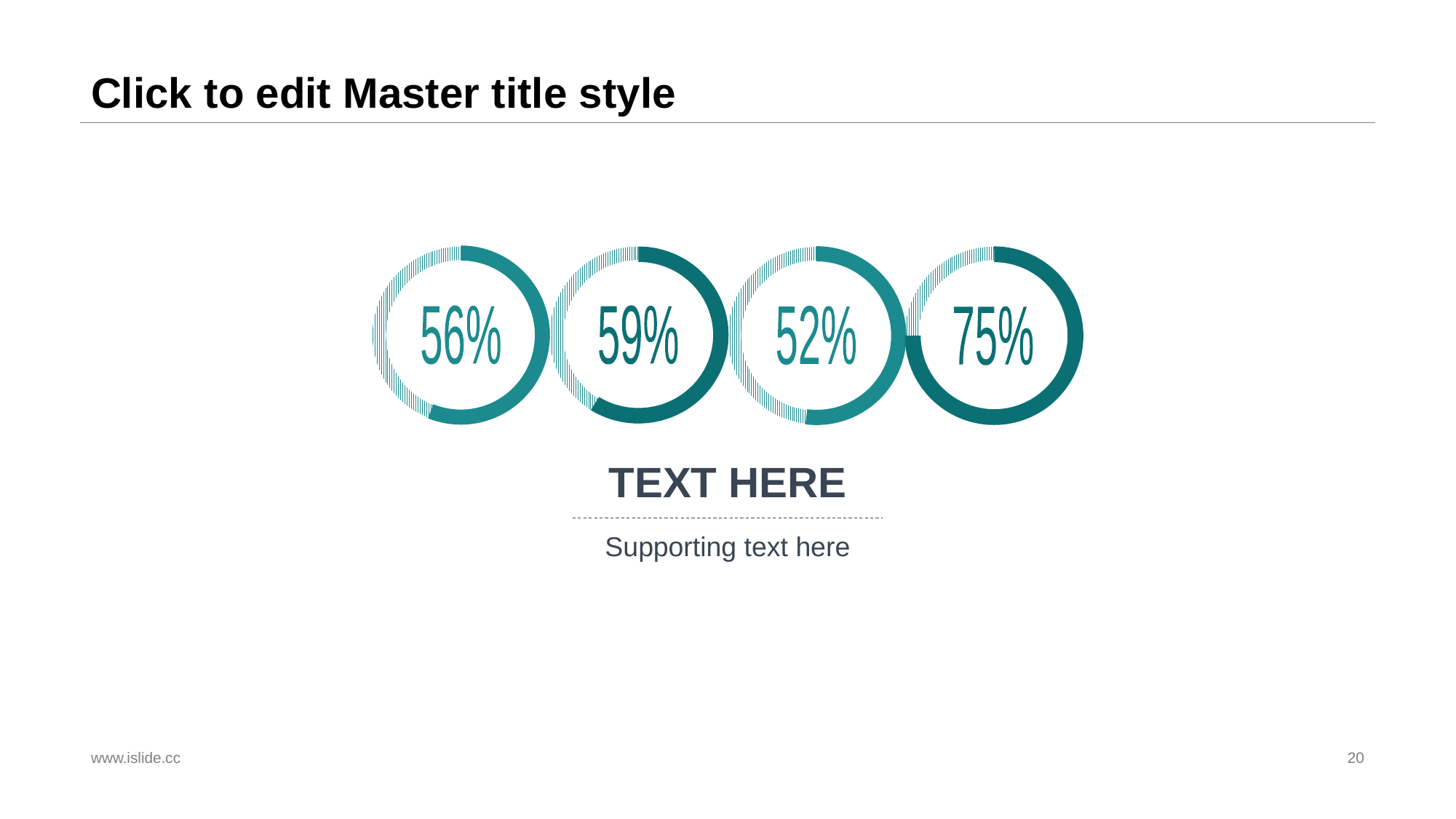

# Click to edit Master title style

56%
59%
52%
75%
TEXT HERE
Supporting text here
www.islide.cc
20